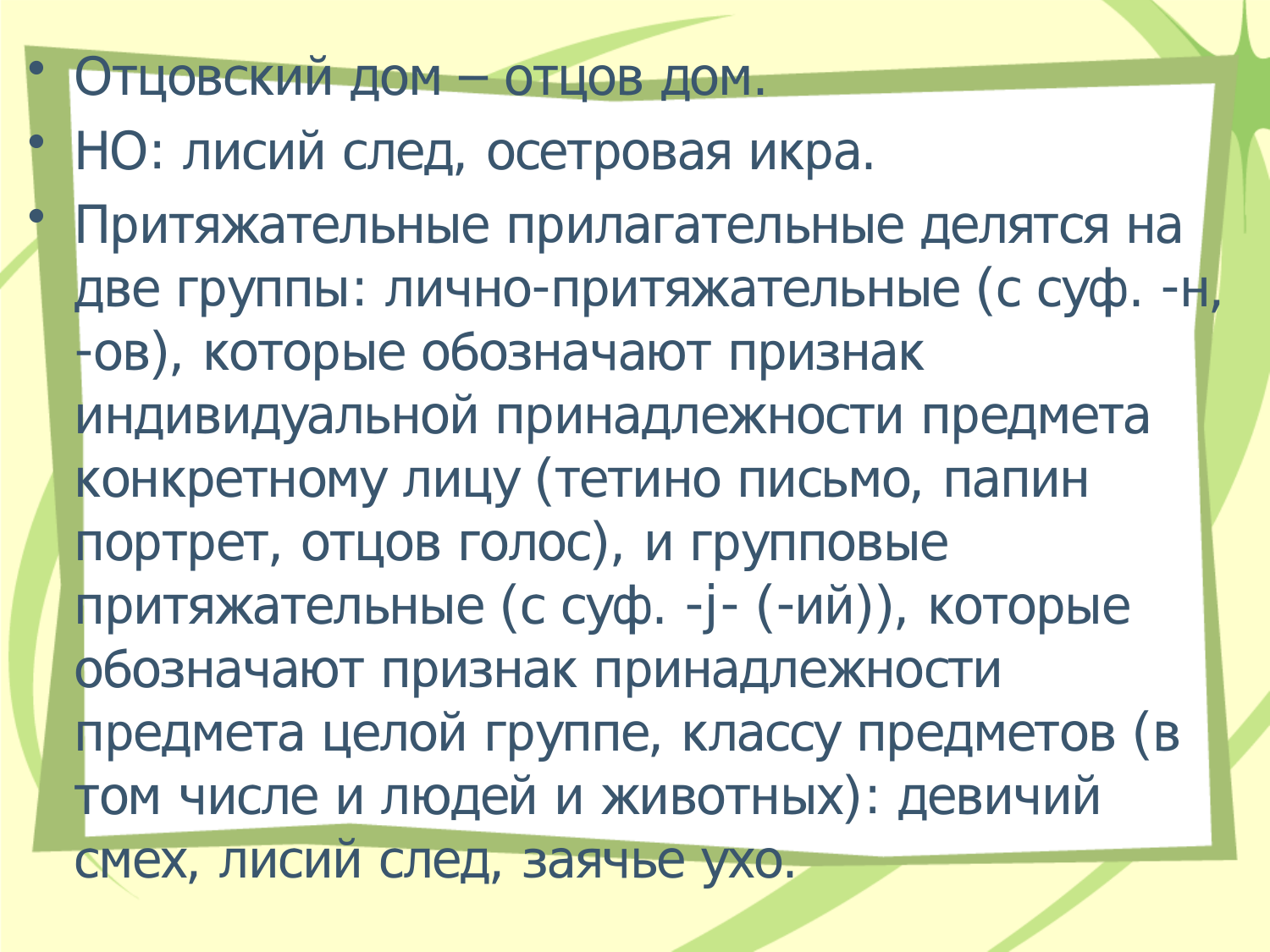

Отцовский дом – отцов дом.
НО: лисий след, осетровая икра.
Притяжательные прилагательные делятся на две группы: лично-притяжательные (с суф. -н, -ов), которые обозначают признак индивидуальной принадлежности предмета конкретному лицу (тетино письмо, папин портрет, отцов голос), и групповые притяжательные (с суф. -j- (-ий)), которые обозначают признак принадлежности предмета целой группе, классу предметов (в том числе и людей и животных): девичий смех, лисий след, заячье ухо.